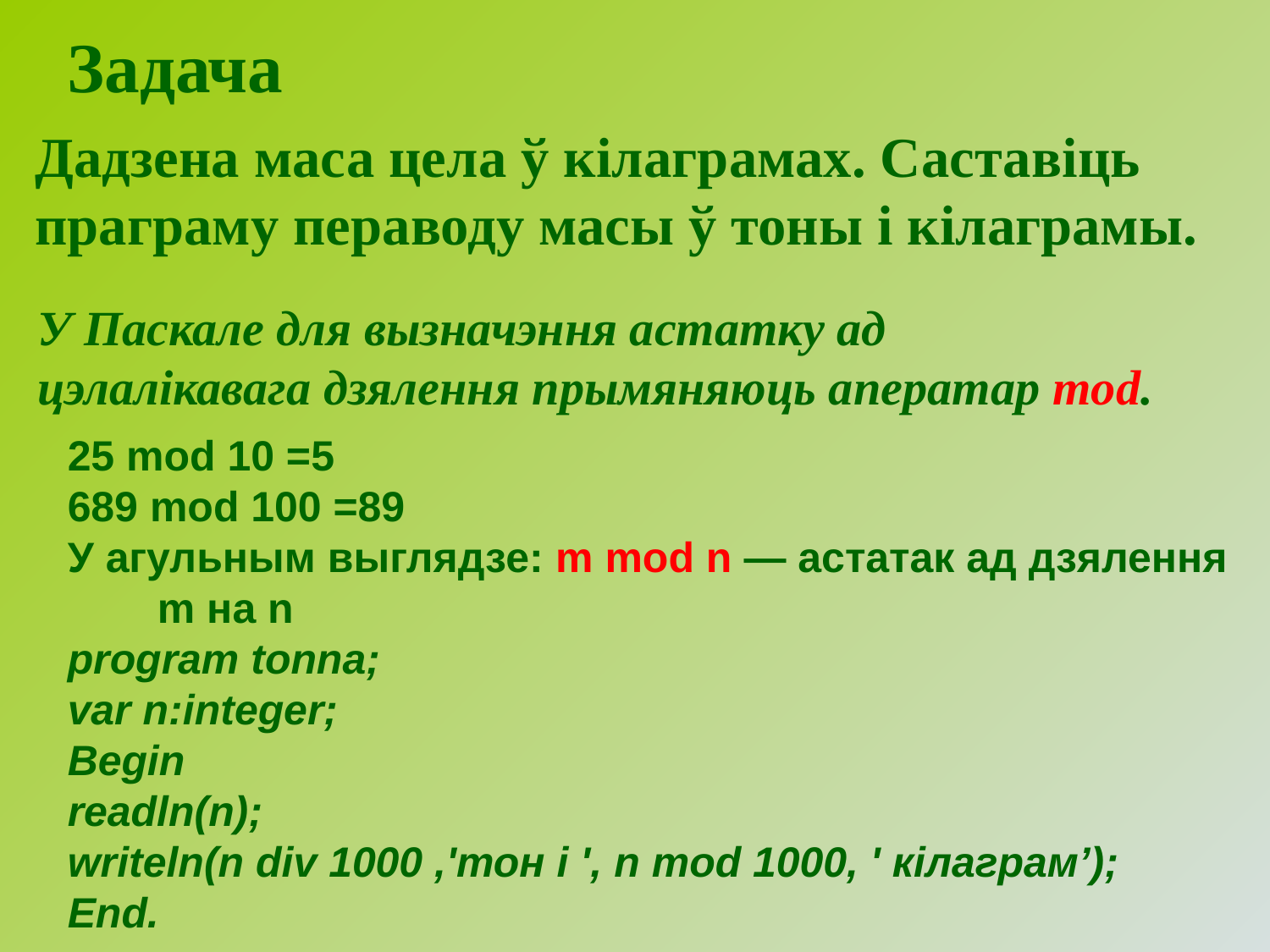

Задача
Дадзена маса цела ў кілаграмах. Саставіць праграму пераводу масы ў тоны і кілаграмы.
У Паскале для вызначэння астатку ад цэлалікавага дзялення прымяняюць аператар mod.
25 mod 10 =5
689 mod 100 =89
У агульным выглядзе: m mod n — астатак ад дзялення m на n
program tonna;
var n:integer;
Begin
readln(n);
writeln(n div 1000 ,'тон і ', n mod 1000, ' кілаграм’);
End.